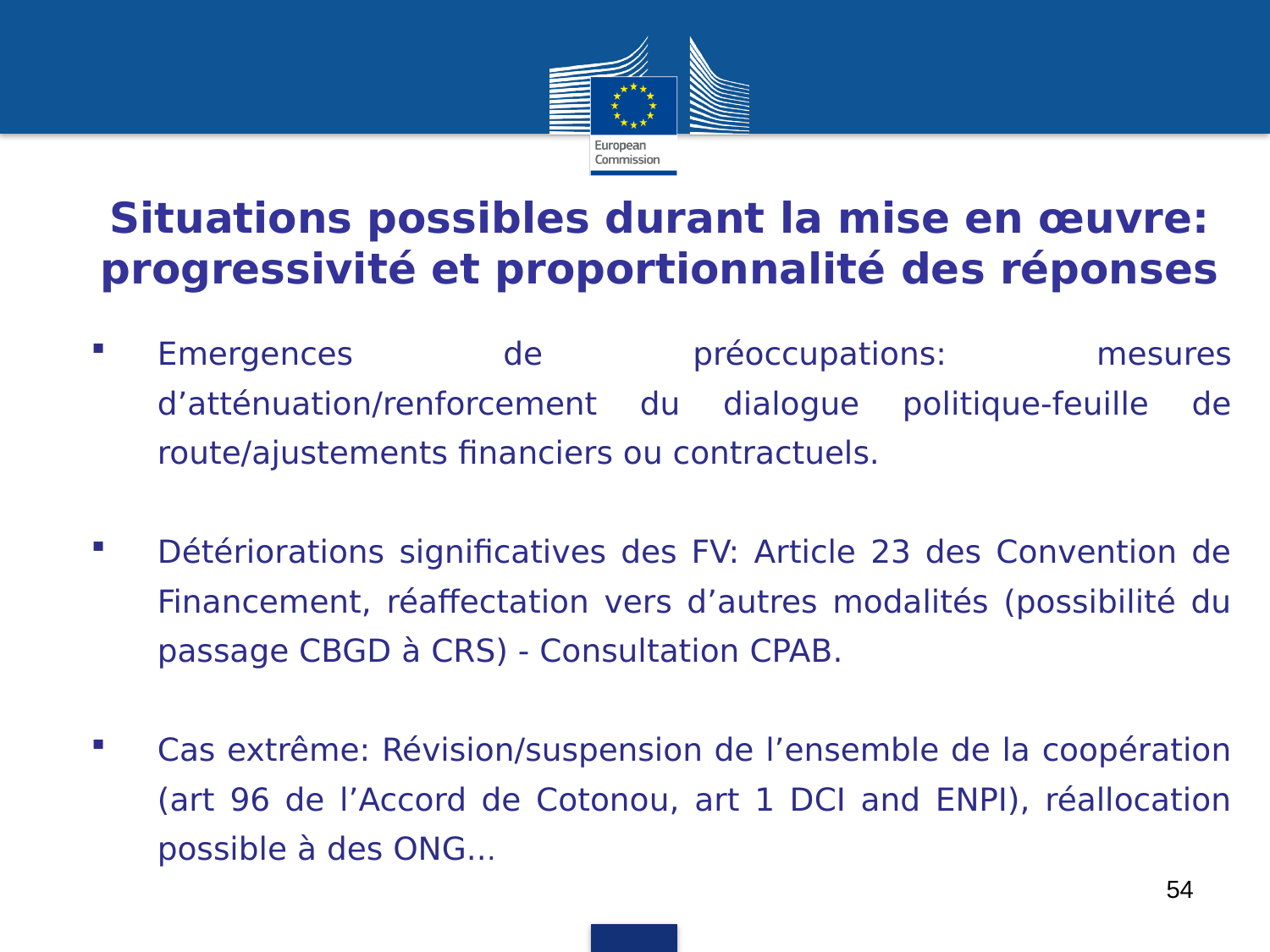

# Situations possibles durant la mise en œuvre: progressivité et proportionnalité des réponses
Emergences de préoccupations: mesures d’atténuation/renforcement du dialogue politique-feuille de route/ajustements financiers ou contractuels.

Détériorations significatives des FV: Article 23 des Convention de Financement, réaffectation vers d’autres modalités (possibilité du passage CBGD à CRS) - Consultation CPAB.

Cas extrême: Révision/suspension de l’ensemble de la coopération (art 96 de l’Accord de Cotonou, art 1 DCI and ENPI), réallocation possible à des ONG...
54